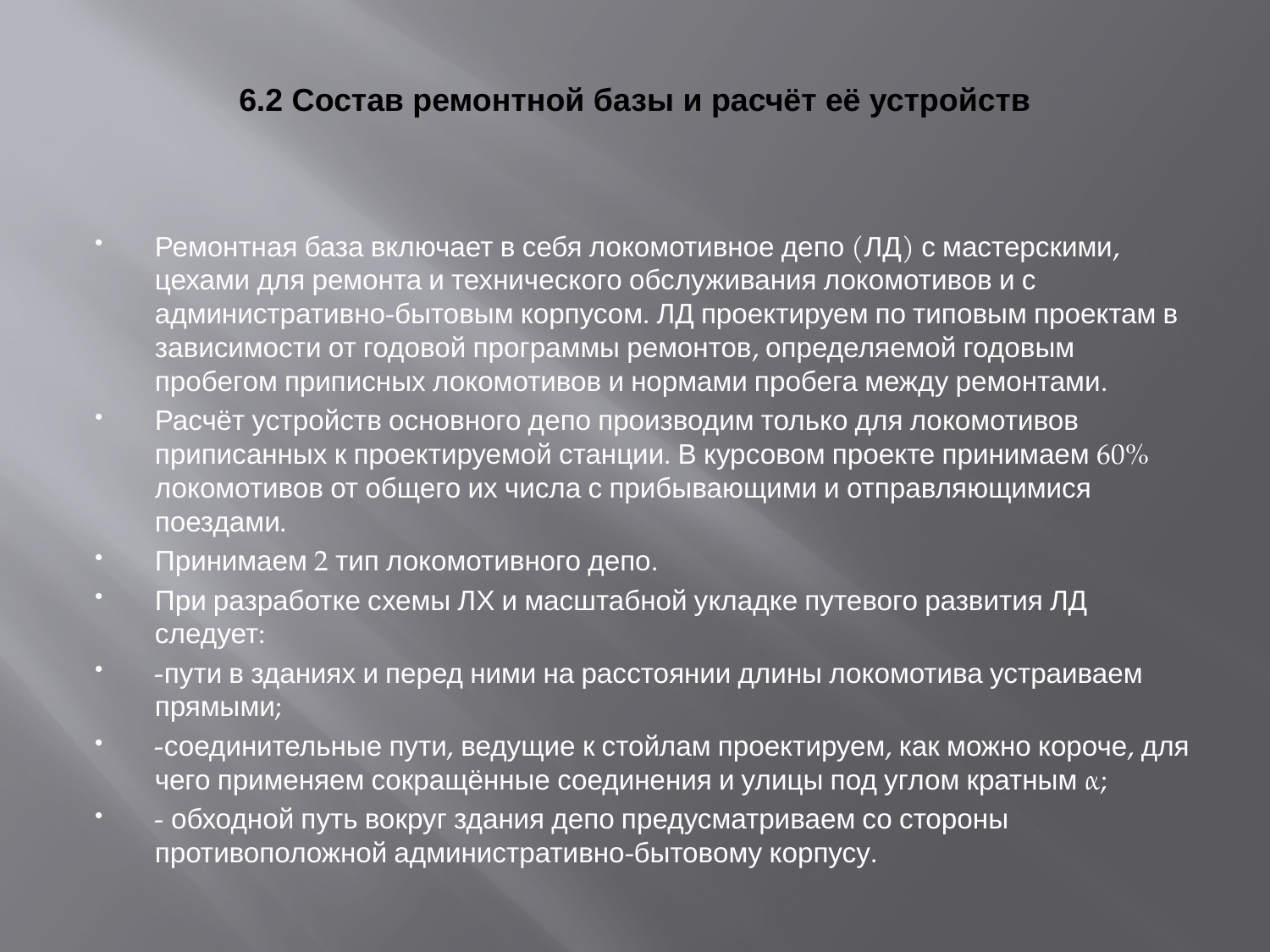

# 6.2 Состав ремонтной базы и расчёт её устройств
Ремонтная база включает в себя локомотивное депо (ЛД) с мастерскими, цехами для ремонта и технического обслуживания локомотивов и с административно-бытовым корпусом. ЛД проектируем по типовым проектам в зависимости от годовой программы ремонтов, определяемой годовым пробегом приписных локомотивов и нормами пробега между ремонтами.
Расчёт устройств основного депо производим только для локомотивов приписанных к проектируемой станции. В курсовом проекте принимаем 60% локомотивов от общего их числа с прибывающими и отправляющимися поездами.
Принимаем 2 тип локомотивного депо.
При разработке схемы ЛХ и масштабной укладке путевого развития ЛД следует:
-пути в зданиях и перед ними на расстоянии длины локомотива устраиваем прямыми;
-соединительные пути, ведущие к стойлам проектируем, как можно короче, для чего применяем сокращённые соединения и улицы под углом кратным α;
- обходной путь вокруг здания депо предусматриваем со стороны противоположной административно-бытовому корпусу.